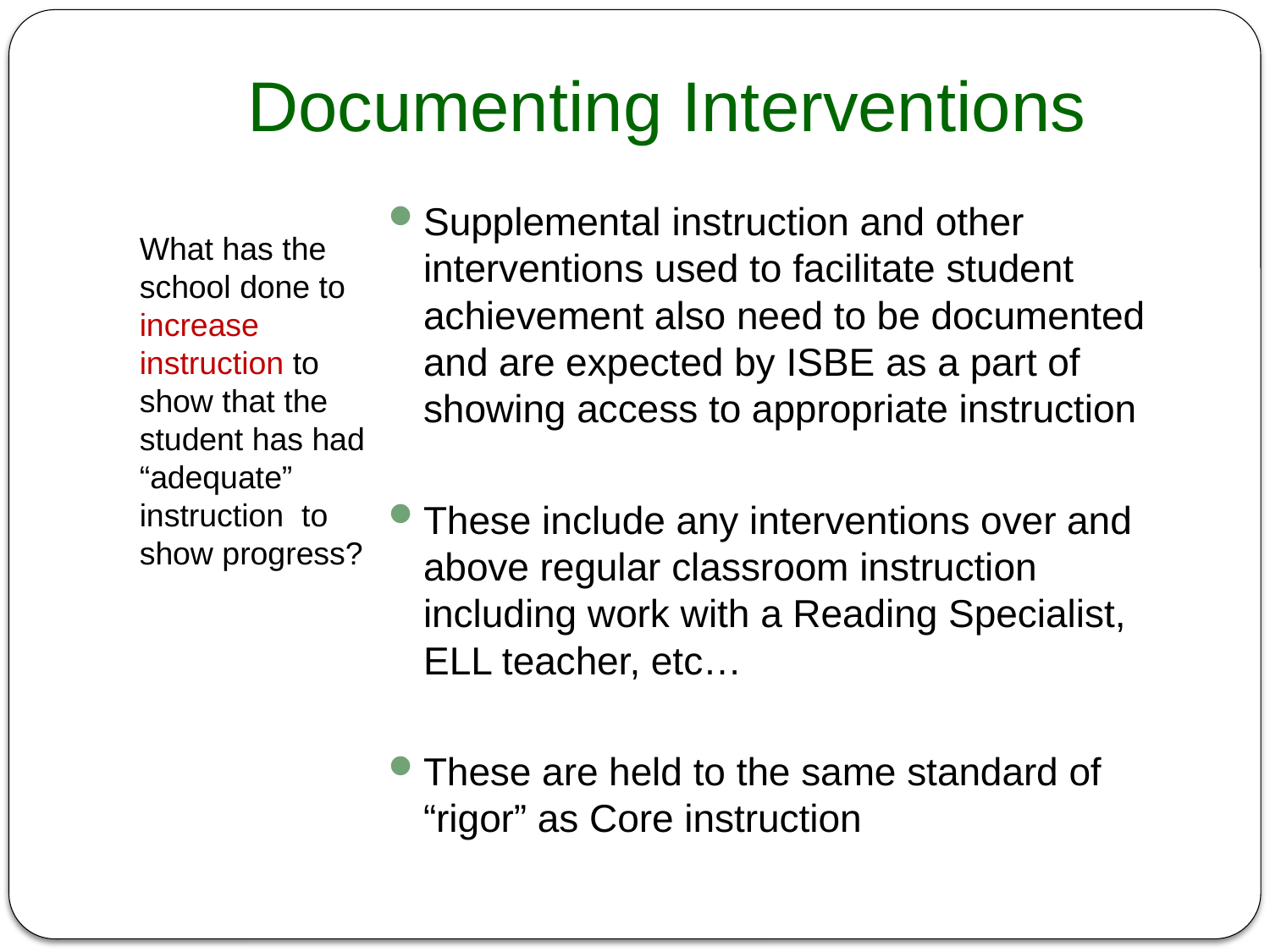

# Documenting Interventions
Supplemental instruction and other interventions used to facilitate student achievement also need to be documented and are expected by ISBE as a part of showing access to appropriate instruction

These include any interventions over and above regular classroom instruction including work with a Reading Specialist, ELL teacher, etc…

These are held to the same standard of “rigor” as Core instruction
What has the school done to increase instruction to show that the student has had “adequate” instruction  to show progress?